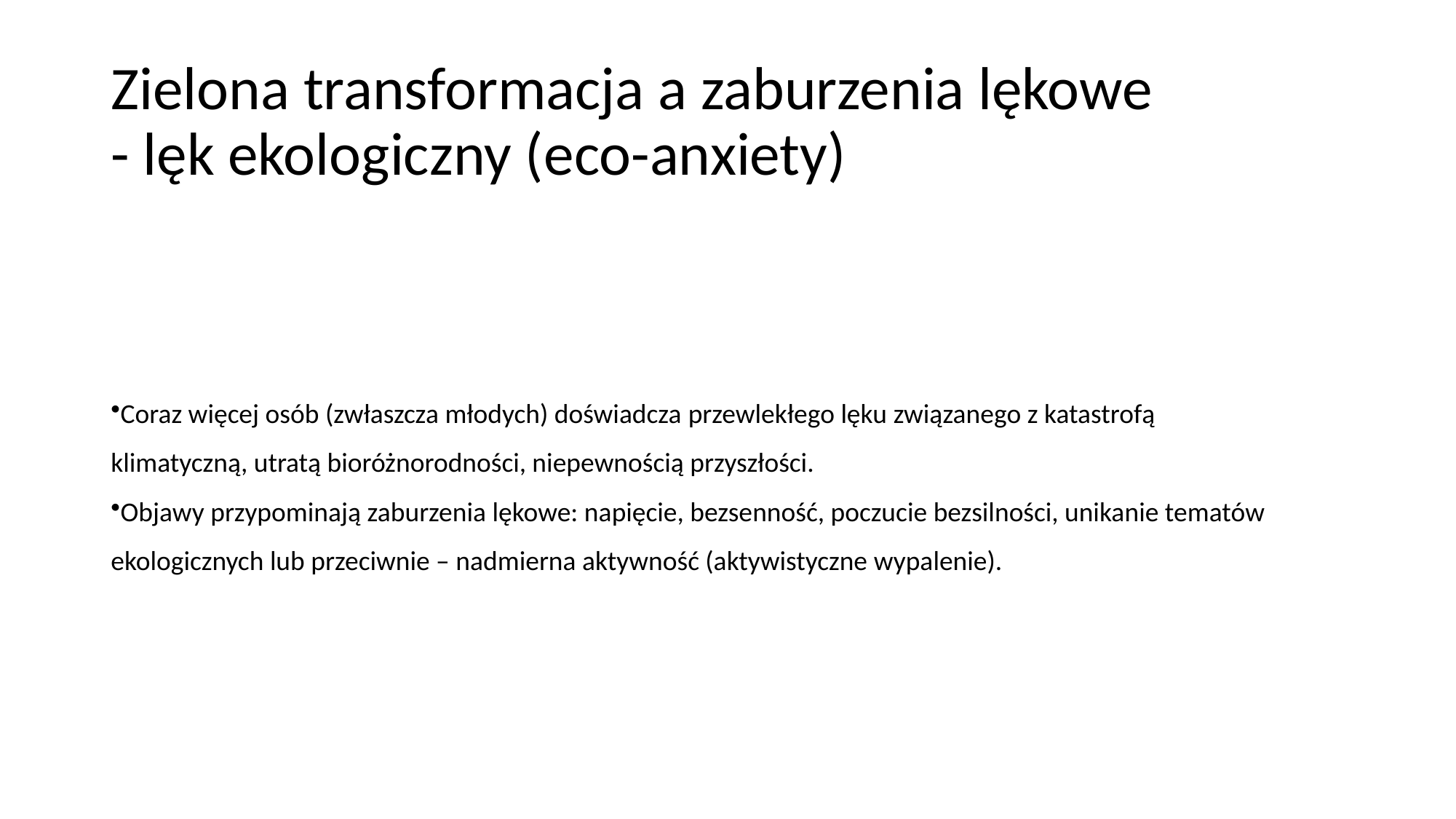

# Zielona transformacja a zaburzenia lękowe - lęk ekologiczny (eco-anxiety)
Coraz więcej osób (zwłaszcza młodych) doświadcza przewlekłego lęku związanego z katastrofą klimatyczną, utratą bioróżnorodności, niepewnością przyszłości.
Objawy przypominają zaburzenia lękowe: napięcie, bezsenność, poczucie bezsilności, unikanie tematów ekologicznych lub przeciwnie – nadmierna aktywność (aktywistyczne wypalenie).